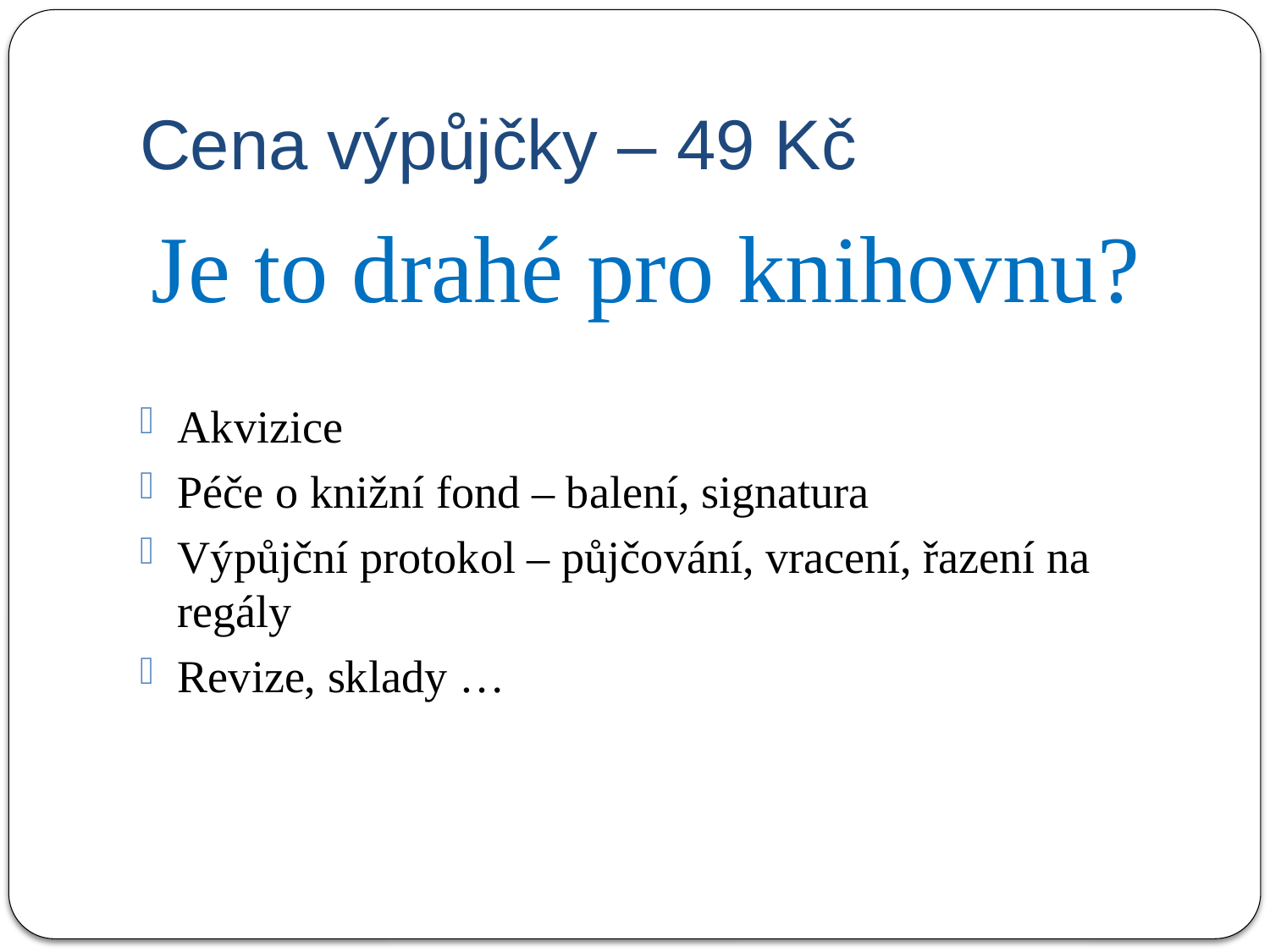

# Cena výpůjčky – 49 Kč
 Je to drahé pro knihovnu?

Akvizice
Péče o knižní fond – balení, signatura
Výpůjční protokol – půjčování, vracení, řazení na regály
Revize, sklady …